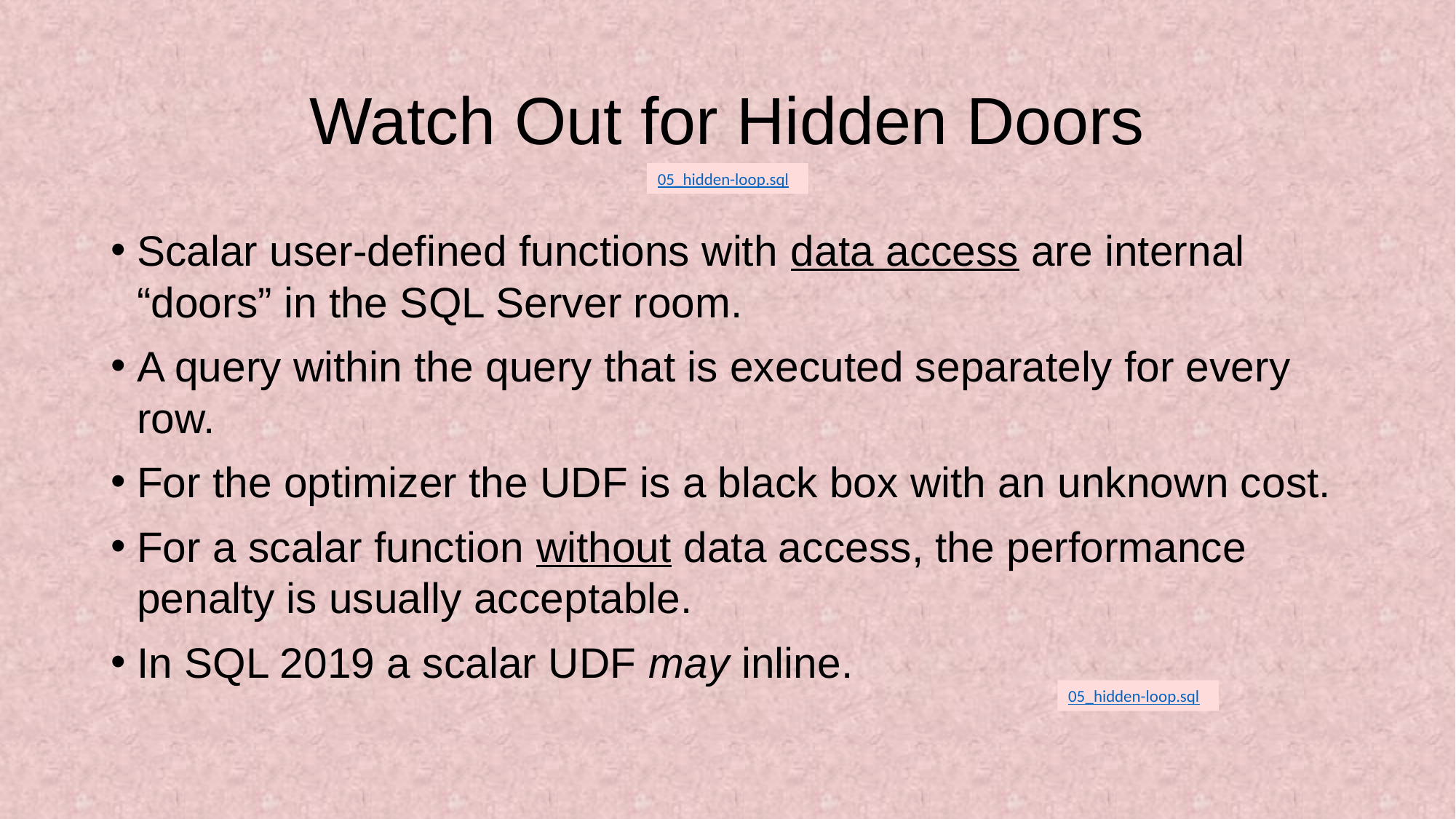

# Watch Out for Hidden Doors
05_hidden-loop.sql
Scalar user-defined functions with data access are internal “doors” in the SQL Server room.
A query within the query that is executed separately for every row.
For the optimizer the UDF is a black box with an unknown cost.
For a scalar function without data access, the performance penalty is usually acceptable.
In SQL 2019 a scalar UDF may inline.
05_hidden-loop.sql